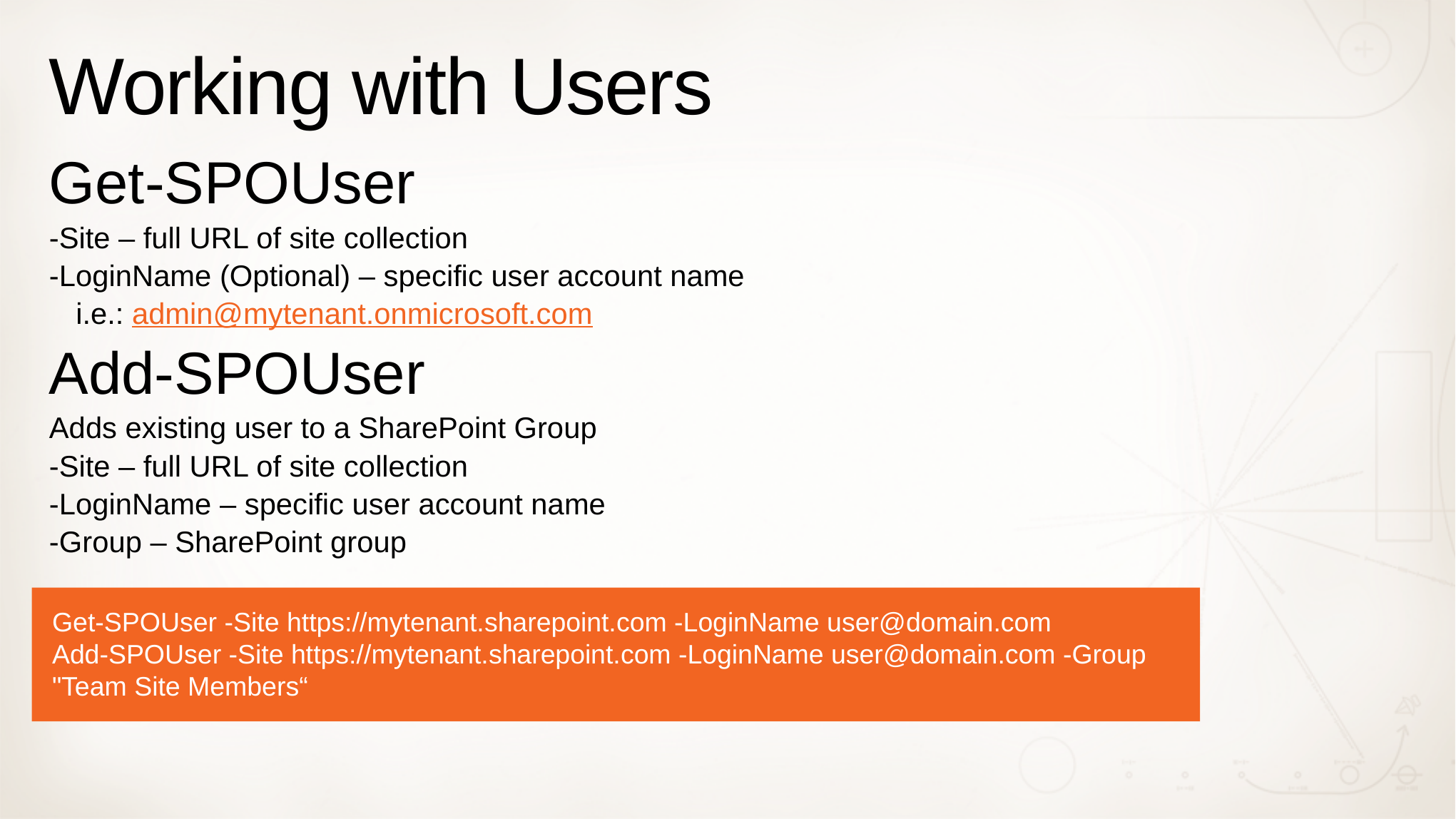

# Working with Users
Get-SPOUser
-Site – full URL of site collection
-LoginName (Optional) – specific user account name
i.e.: admin@mytenant.onmicrosoft.com
Add-SPOUser
Adds existing user to a SharePoint Group
-Site – full URL of site collection
-LoginName – specific user account name
-Group – SharePoint group

Get-SPOUser -Site https://mytenant.sharepoint.com -LoginName user@domain.com
Add-SPOUser -Site https://mytenant.sharepoint.com -LoginName user@domain.com -Group "Team Site Members“